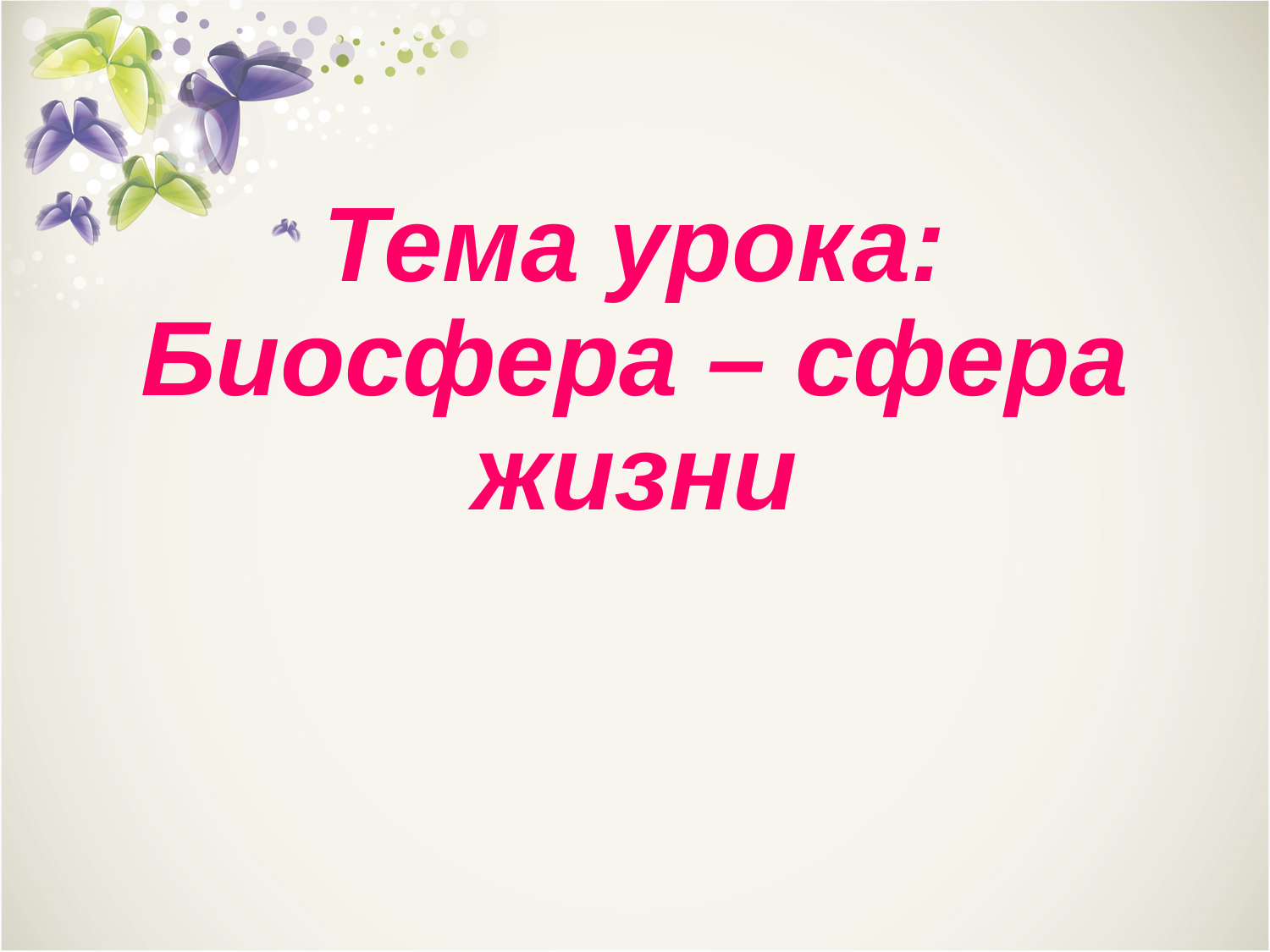

# Тема урока: Биосфера – сфера жизни